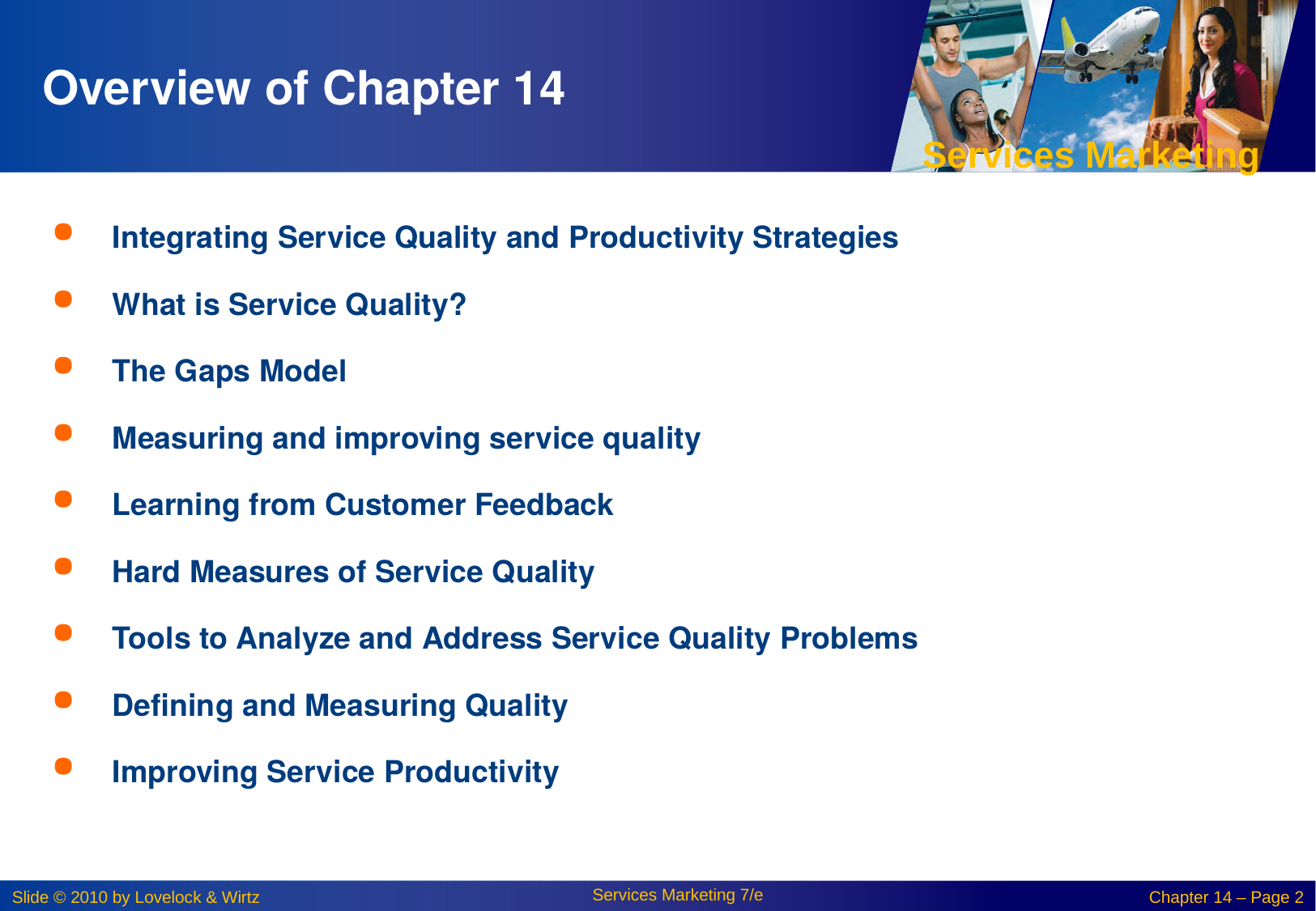

# Overview of Chapter 14
Integrating Service Quality and Productivity Strategies
What is Service Quality?
The Gaps Model
Measuring and improving service quality
Learning from Customer Feedback
Hard Measures of Service Quality
Tools to Analyze and Address Service Quality Problems
Defining and Measuring Quality
Improving Service Productivity